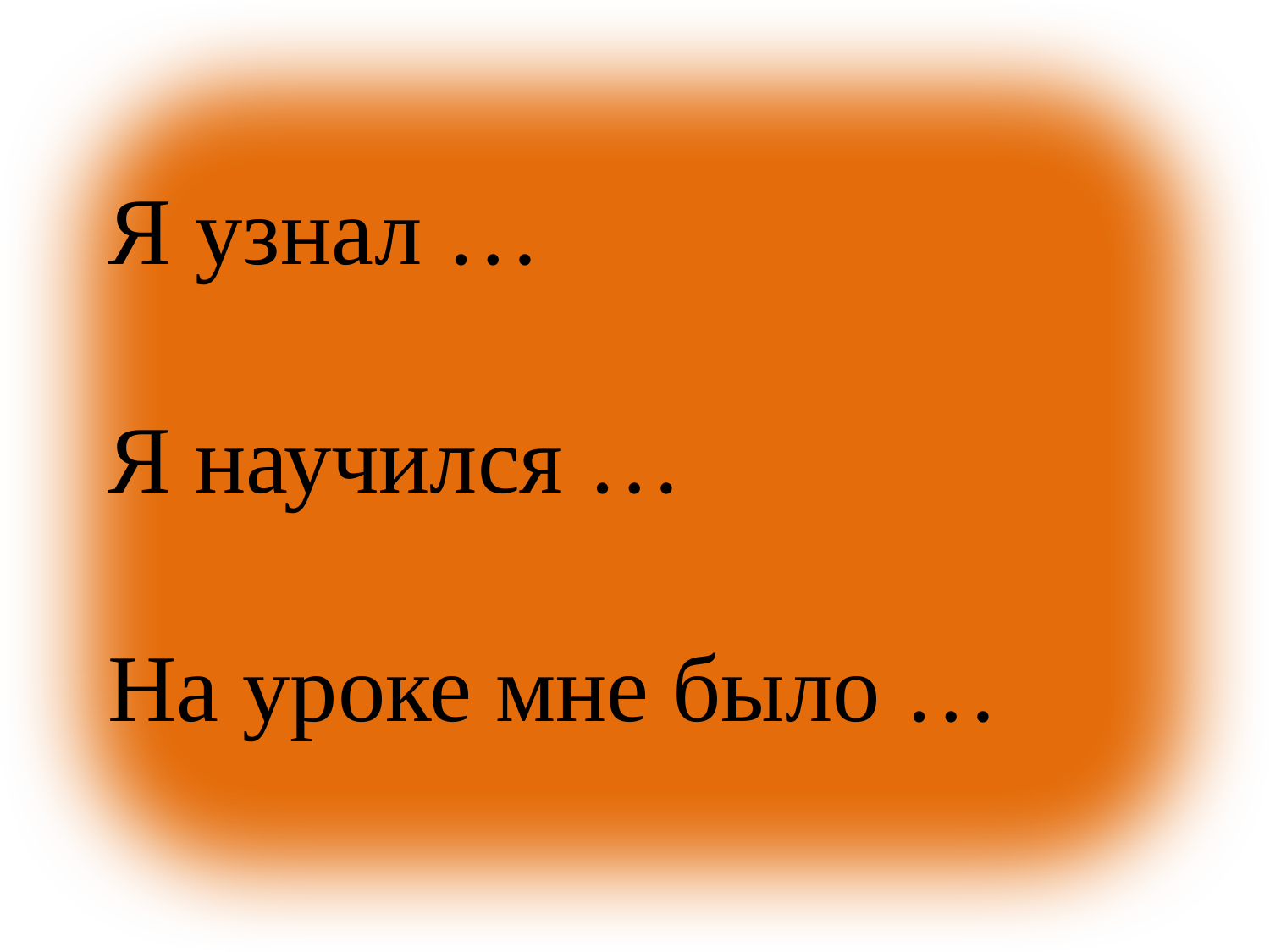

# Я узнал … Я научился … На уроке мне было …